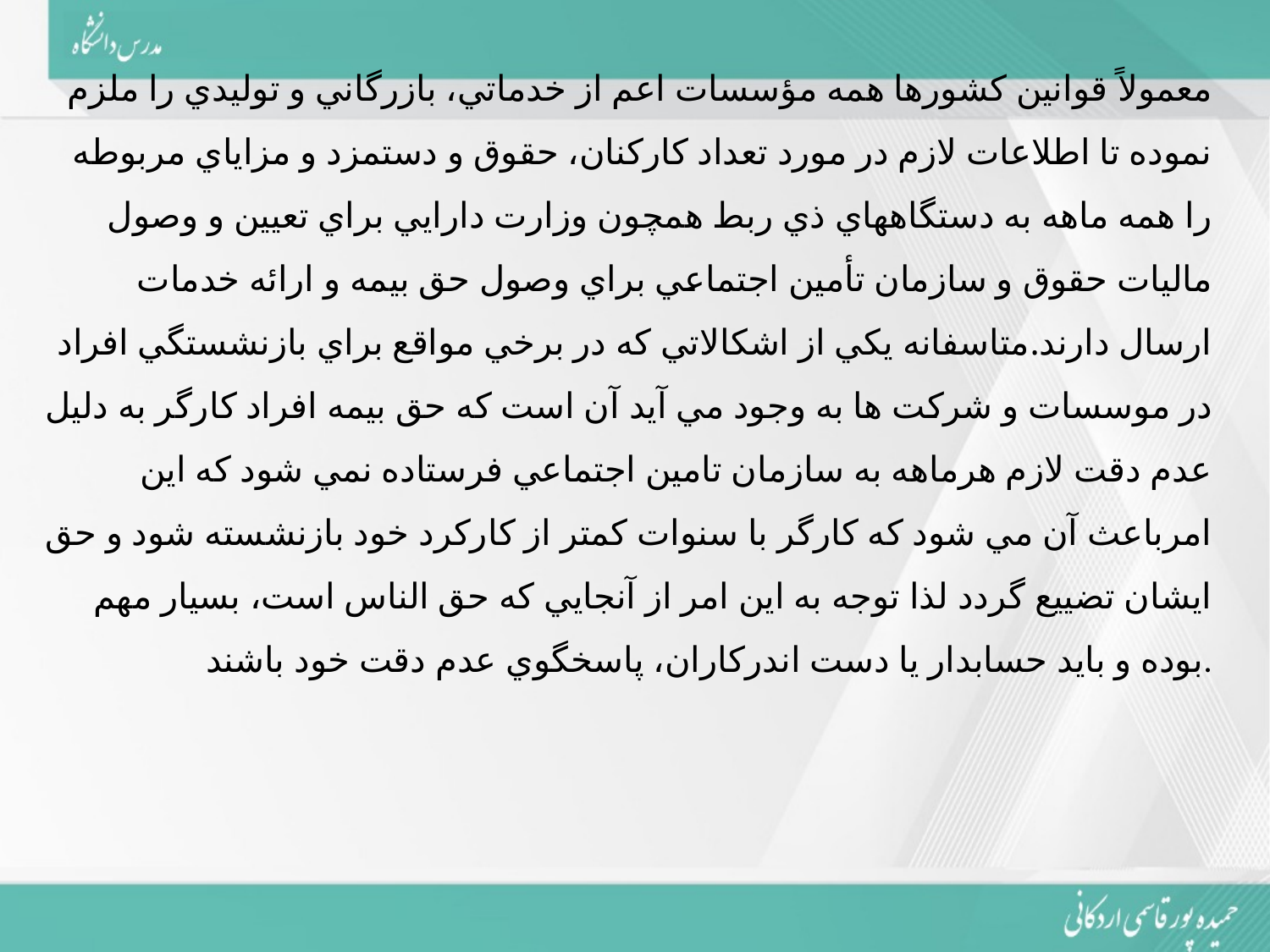

# معمولاً قوانين کشورها همه مؤسسات اعم از خدماتي، بازرگاني و توليدي را ملزم نموده تا اطلاعات لازم در مورد تعداد کارکنان، حقوق و دستمزد و مزاياي مربوطه را همه ماهه به دستگاههاي ذي ربط همچون وزارت دارايي براي تعيين و وصول ماليات حقوق و سازمان تأمين اجتماعي براي وصول حق بيمه و ارائه خدمات ارسال دارند.متاسفانه يکي از اشکالاتي که در برخي مواقع براي بازنشستگي افراد در موسسات و شرکت ها به وجود مي آيد آن است که حق بيمه افراد کارگر به دليل عدم دقت لازم هرماهه به سازمان تامين اجتماعي فرستاده نمي شود که اين امرباعث آن مي شود که کارگر با سنوات کمتر از کارکرد خود بازنشسته شود و حق ايشان تضييع گردد لذا توجه به اين امر از آنجايي که حق الناس است، بسيار مهم بوده و بايد حسابدار يا دست اندرکاران، پاسخگوي عدم دقت خود باشند.